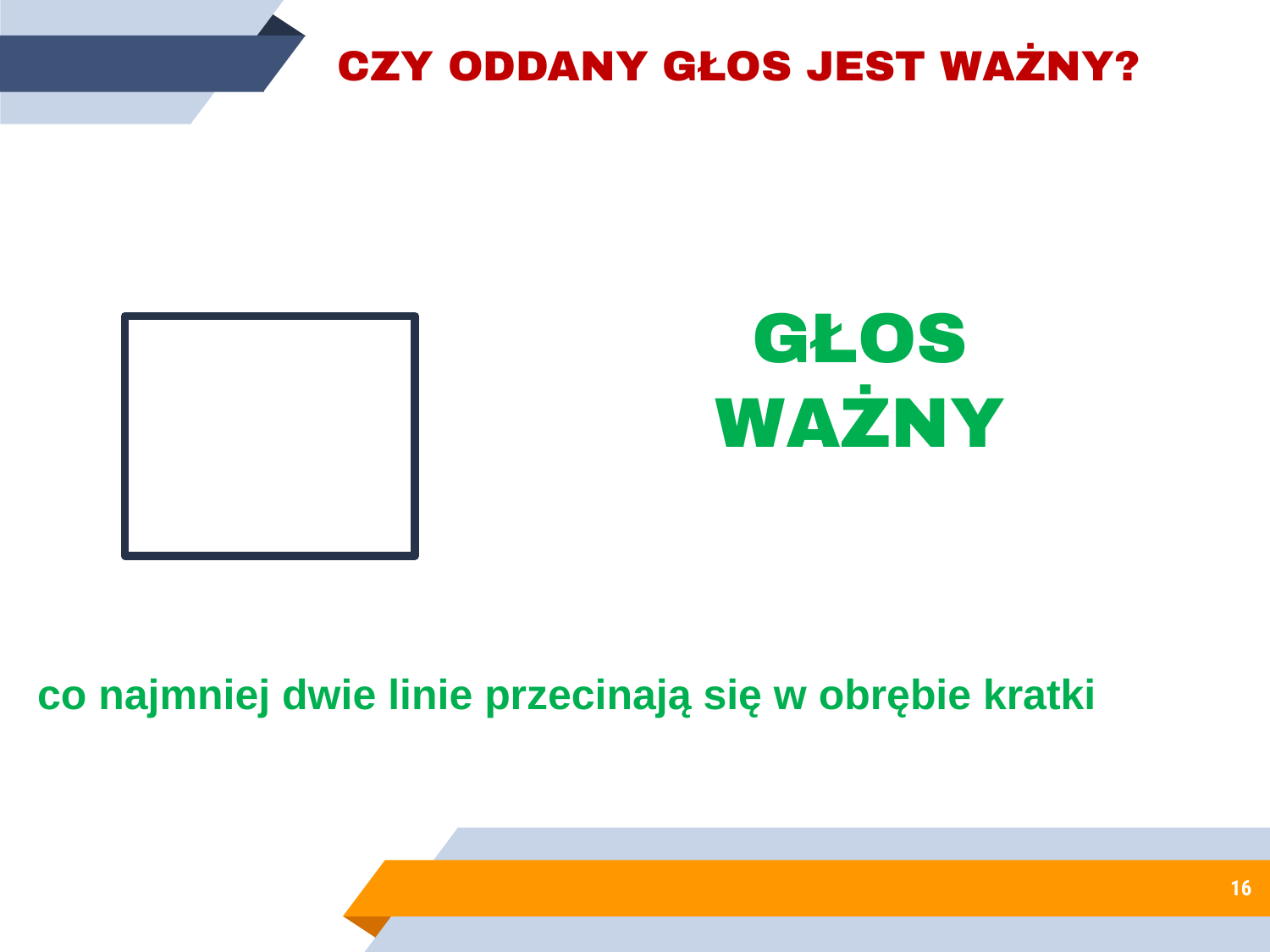

CZY ODDANY GŁOS JEST WAŻNY?
GŁOS WAŻNY

co najmniej dwie linie przecinają się w obrębie kratki

16